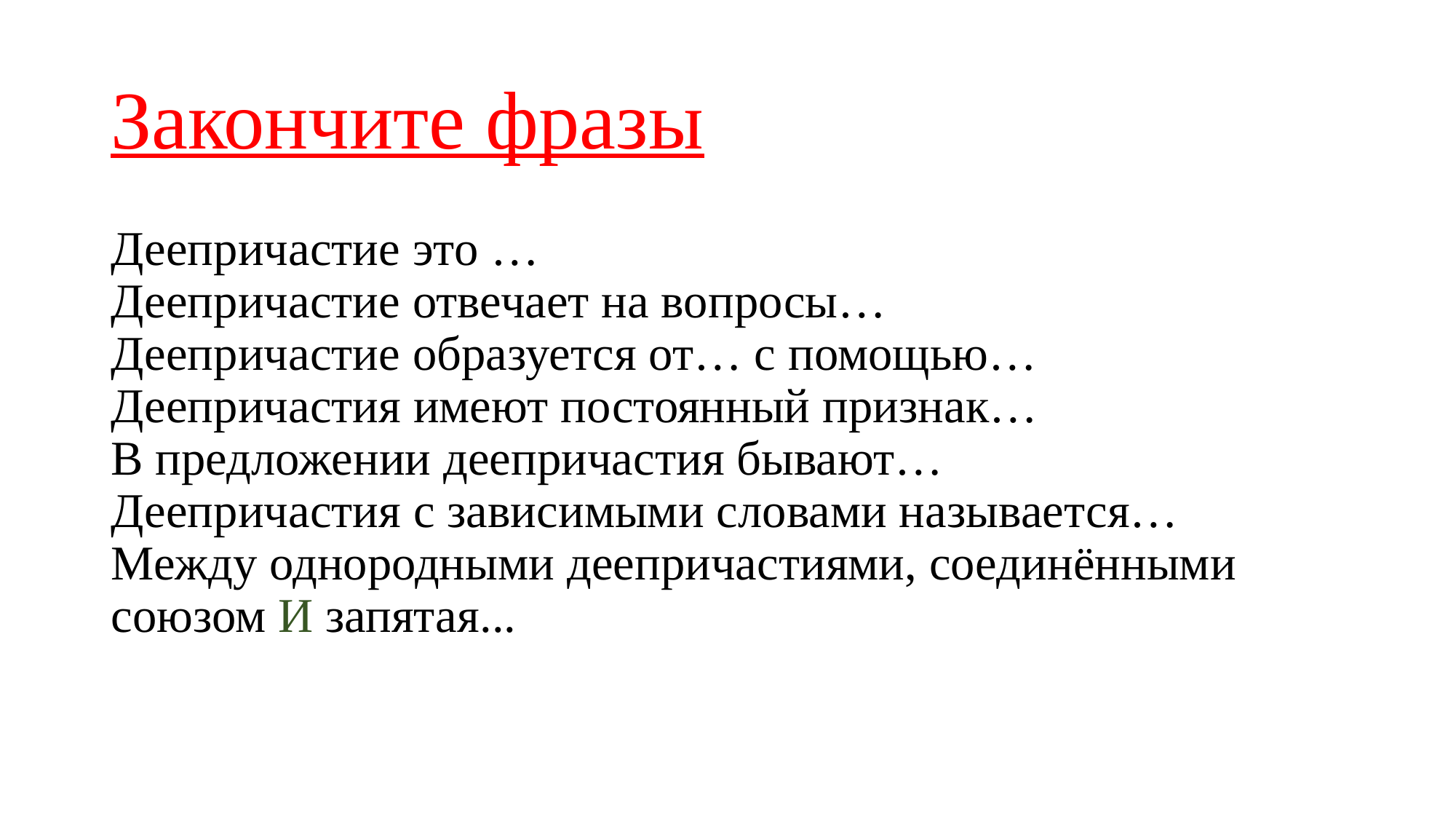

# Закончите фразы
Деепричастие это …
Деепричастие отвечает на вопросы…
Деепричастие образуется от… с помощью…
Деепричастия имеют постоянный признак…
В предложении деепричастия бывают…
Деепричастия с зависимыми словами называется…
Между однородными деепричастиями, соединёнными союзом И запятая...